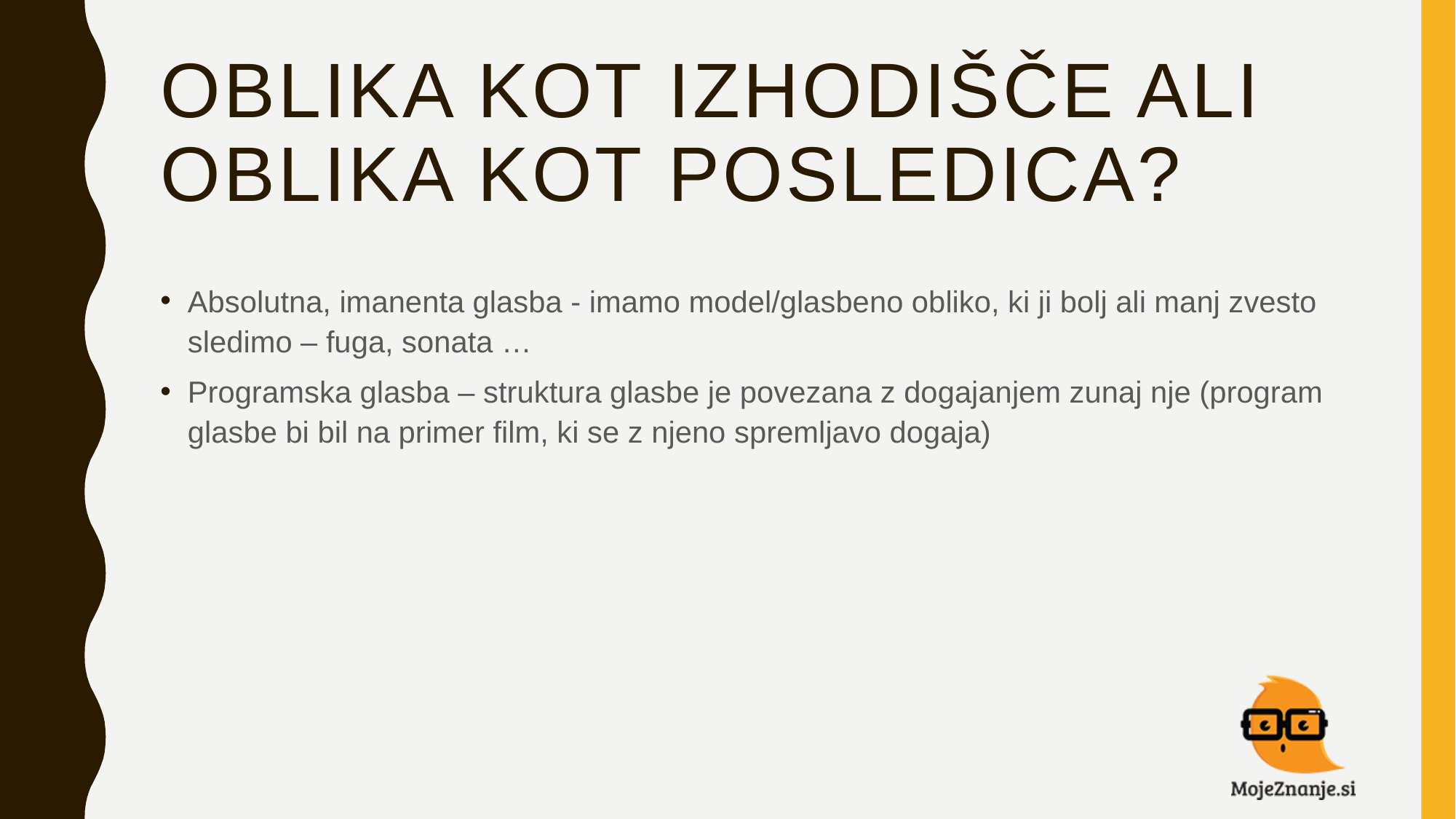

# Oblika kot izhodišče ali oblika kot posledica?
Absolutna, imanenta glasba - imamo model/glasbeno obliko, ki ji bolj ali manj zvesto sledimo – fuga, sonata …
Programska glasba – struktura glasbe je povezana z dogajanjem zunaj nje (program glasbe bi bil na primer film, ki se z njeno spremljavo dogaja)